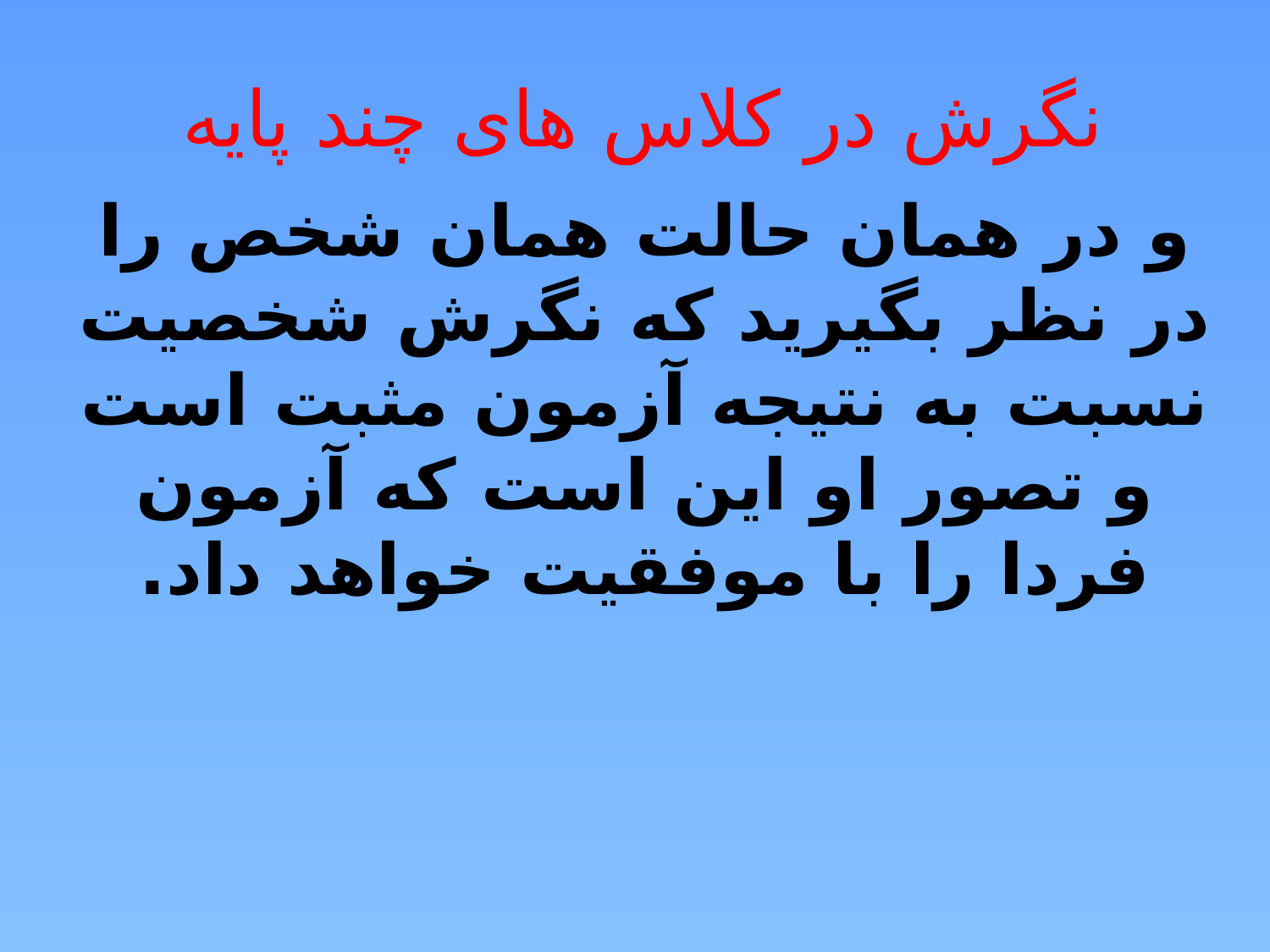

نگرش در کلاس های چند پایه
# و در همان حالت همان شخص را در نظر بگیرید که نگرش شخصیت نسبت به نتیجه آزمون مثبت است و تصور او این است که آزمون فردا را با موفقیت خواهد داد.